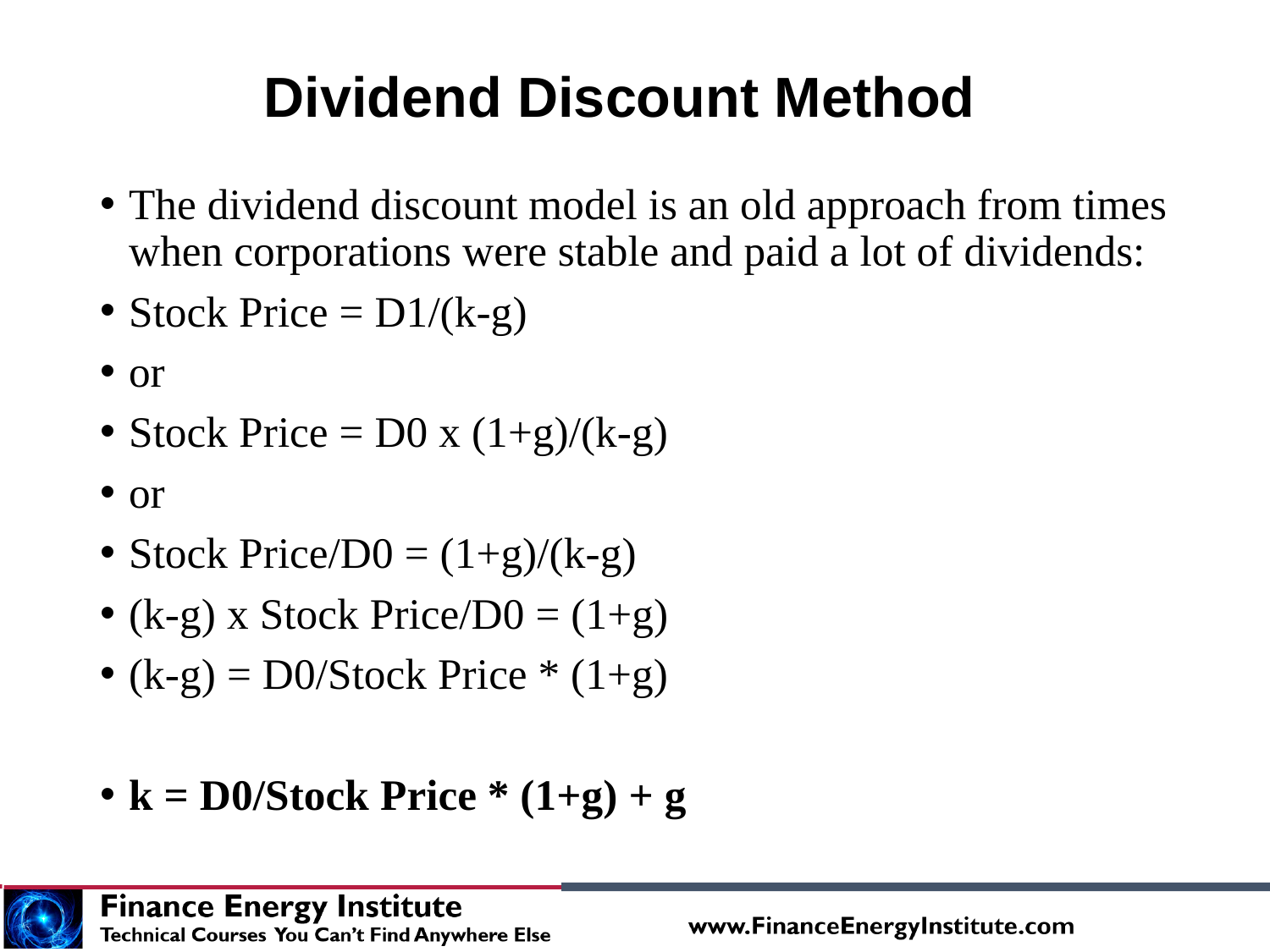

# Dividend Discount Method
The dividend discount model is an old approach from times when corporations were stable and paid a lot of dividends:
Stock Price = D1/(k-g)
or
Stock Price = D0 x (1+g)/(k-g)
or
Stock Price/D0 = (1+g)/(k-g)
(k-g) x Stock Price/D0 = (1+g)
(k-g) = D0/Stock Price * (1+g)

k = D0/Stock Price * (1+g) + g